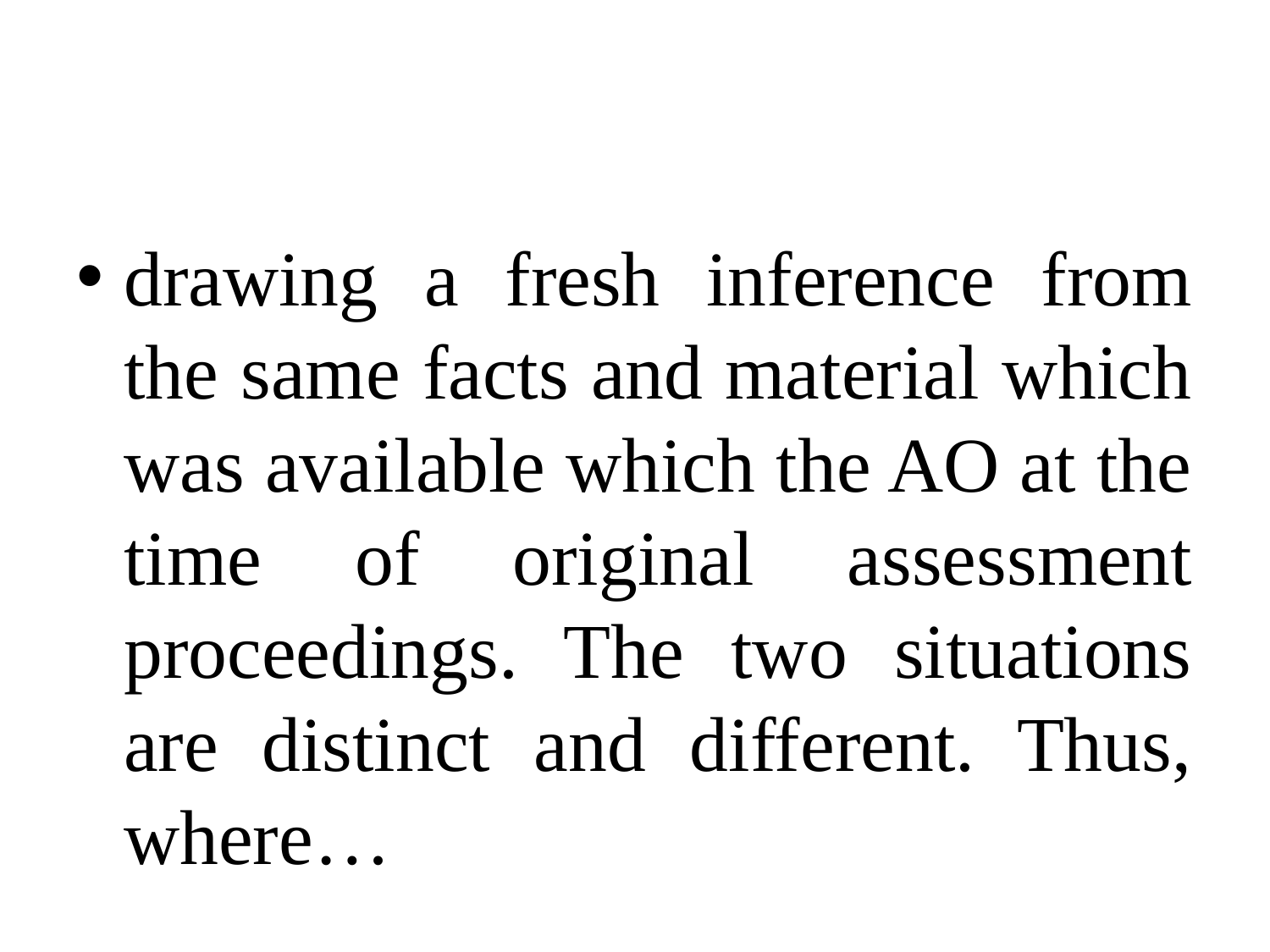

#
drawing a fresh inference from the same facts and material which was available which the AO at the time of original assessment proceedings. The two situations are distinct and different. Thus, where…